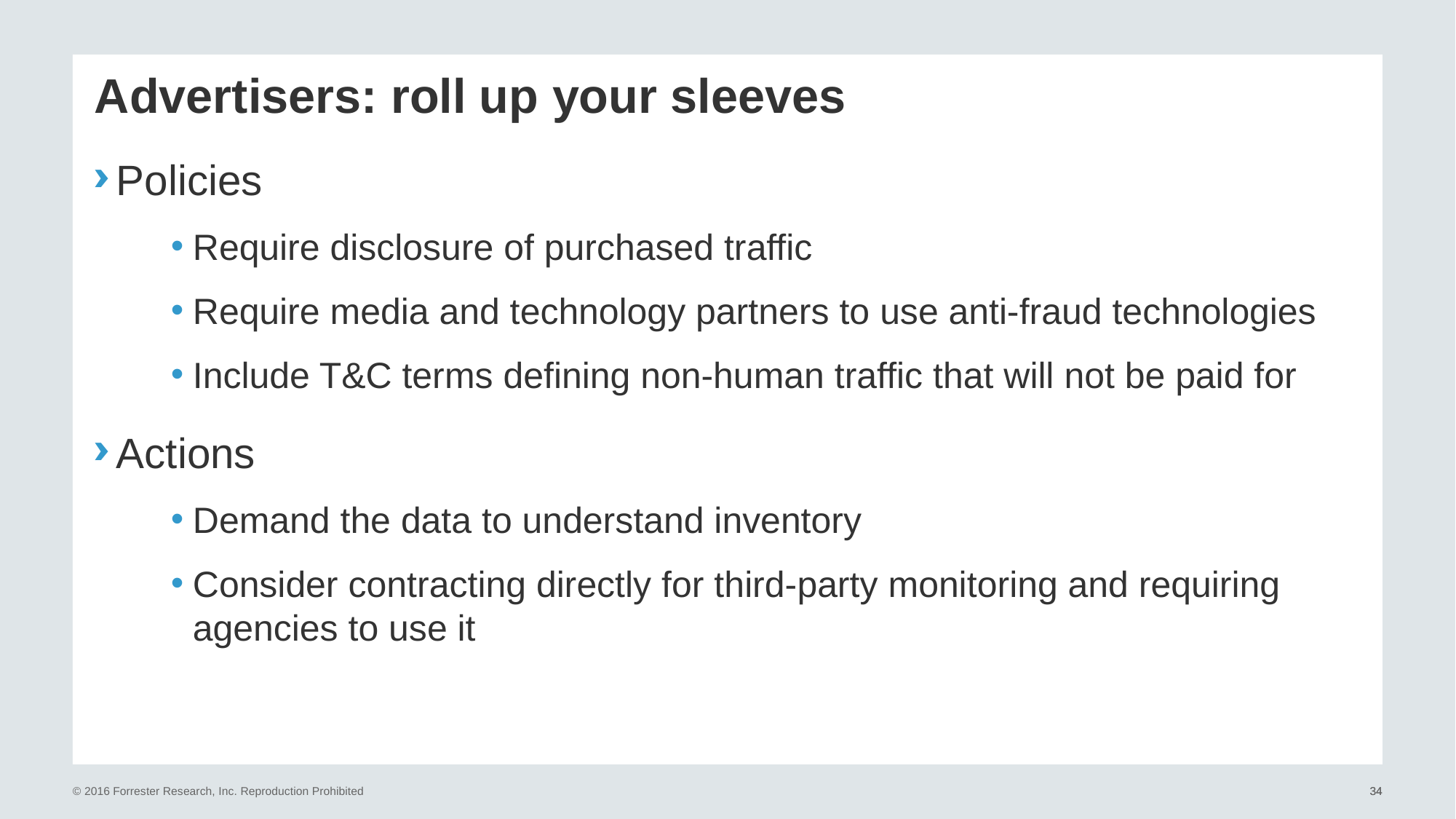

# Advertisers: roll up your sleeves
Policies
Require disclosure of purchased traffic
Require media and technology partners to use anti-fraud technologies
Include T&C terms defining non-human traffic that will not be paid for
Actions
Demand the data to understand inventory
Consider contracting directly for third-party monitoring and requiring agencies to use it